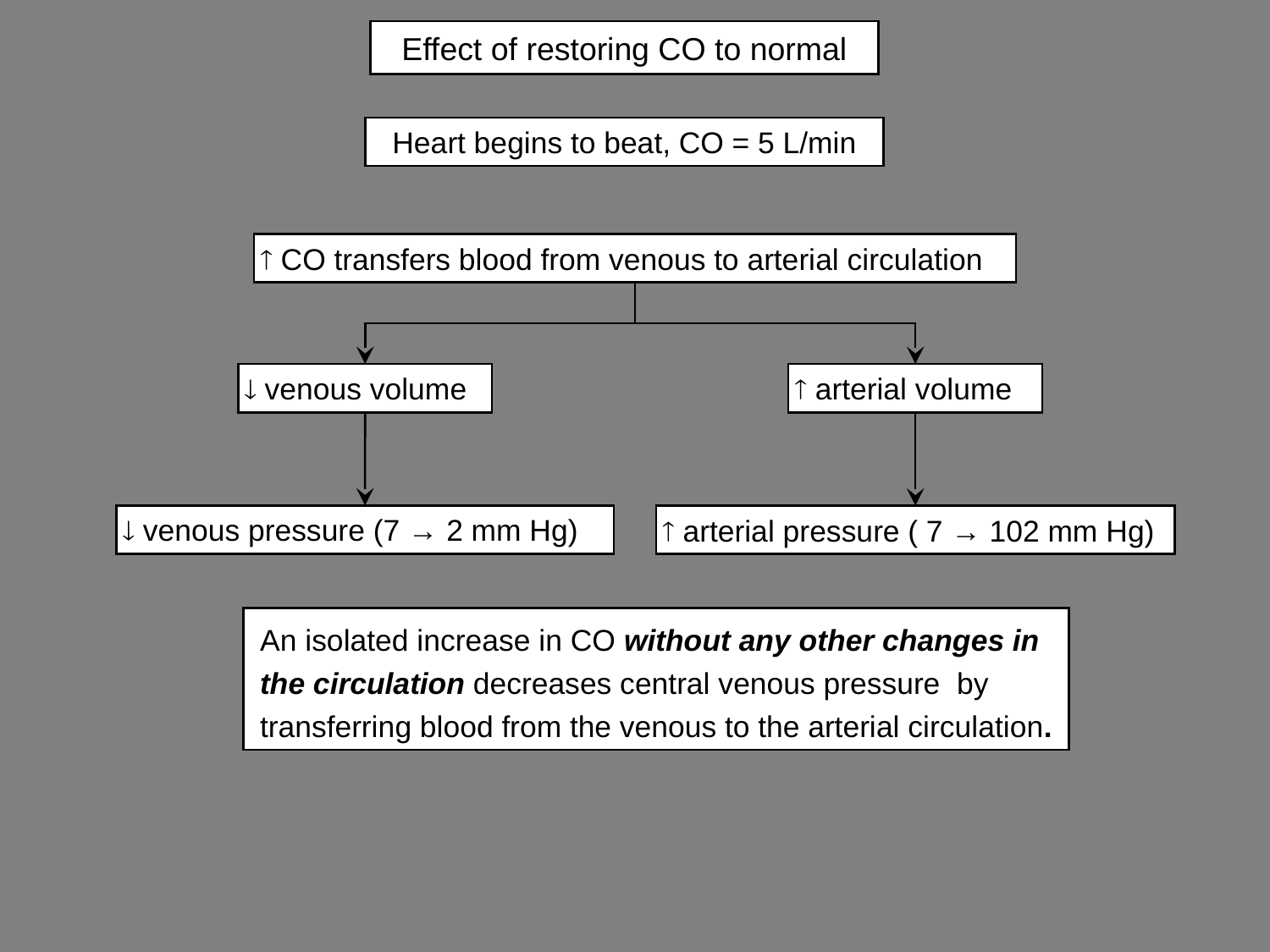

# Effect of restoring CO to normal
Heart begins to beat, CO = 5 L/min
↑ CO transfers blood from venous to arterial circulation
↓ venous volume
↑ arterial volume
↓ venous pressure (7 → 2 mm Hg)
↑ arterial pressure ( 7 → 102 mm Hg)
An isolated increase in CO without any other changes in the circulation decreases central venous pressure  by transferring blood from the venous to the arterial circulation.